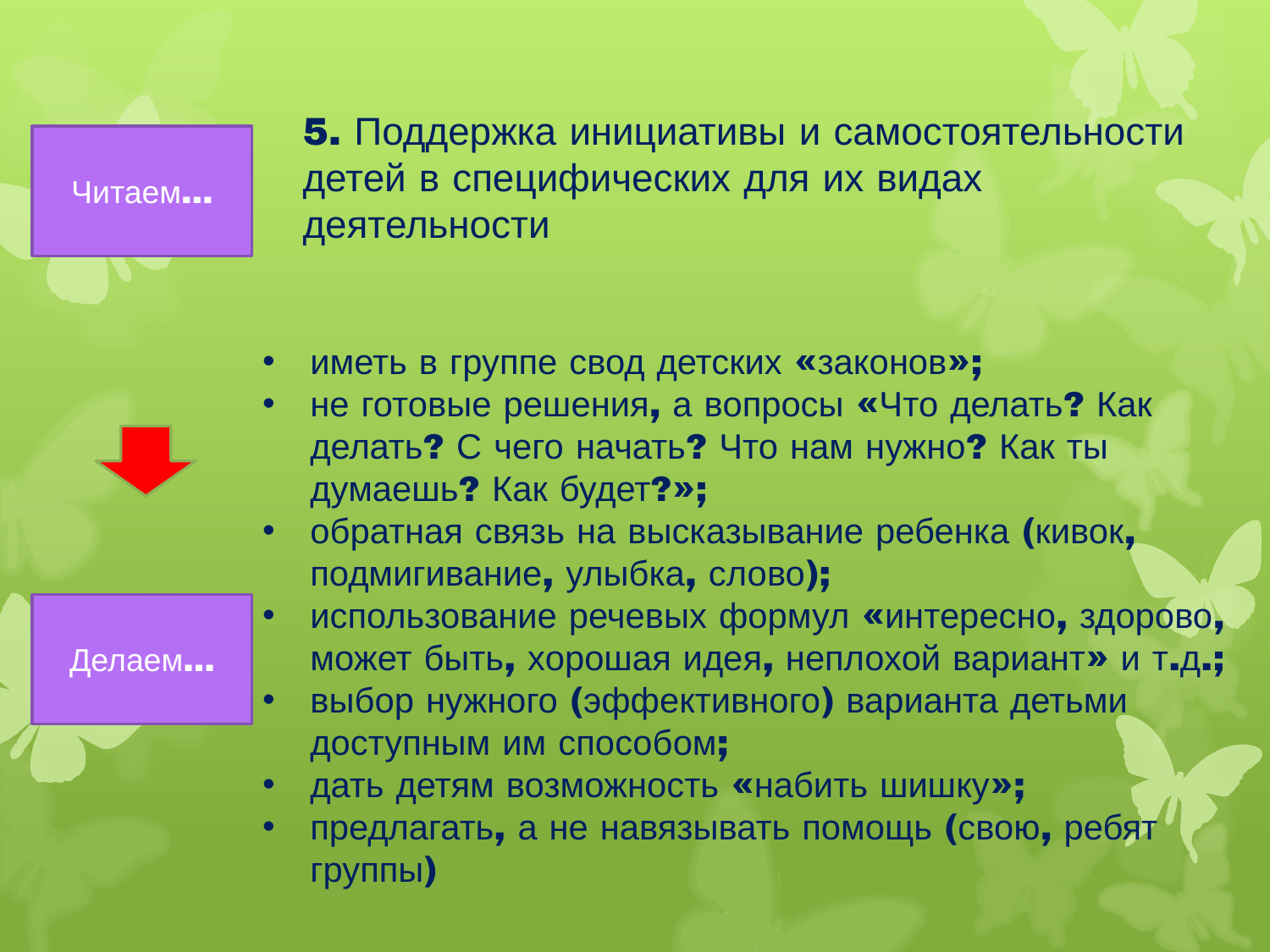

# 5. Поддержка инициативы и самостоятельности детей в специфических для их видах деятельности
Читаем…
иметь в группе свод детских «законов»;
не готовые решения, а вопросы «Что делать? Как делать? С чего начать? Что нам нужно? Как ты думаешь? Как будет?»;
обратная связь на высказывание ребенка (кивок, подмигивание, улыбка, слово);
использование речевых формул «интересно, здорово, может быть, хорошая идея, неплохой вариант» и т.д.;
выбор нужного (эффективного) варианта детьми доступным им способом;
дать детям возможность «набить шишку»;
предлагать, а не навязывать помощь (свою, ребят группы)

Делаем…